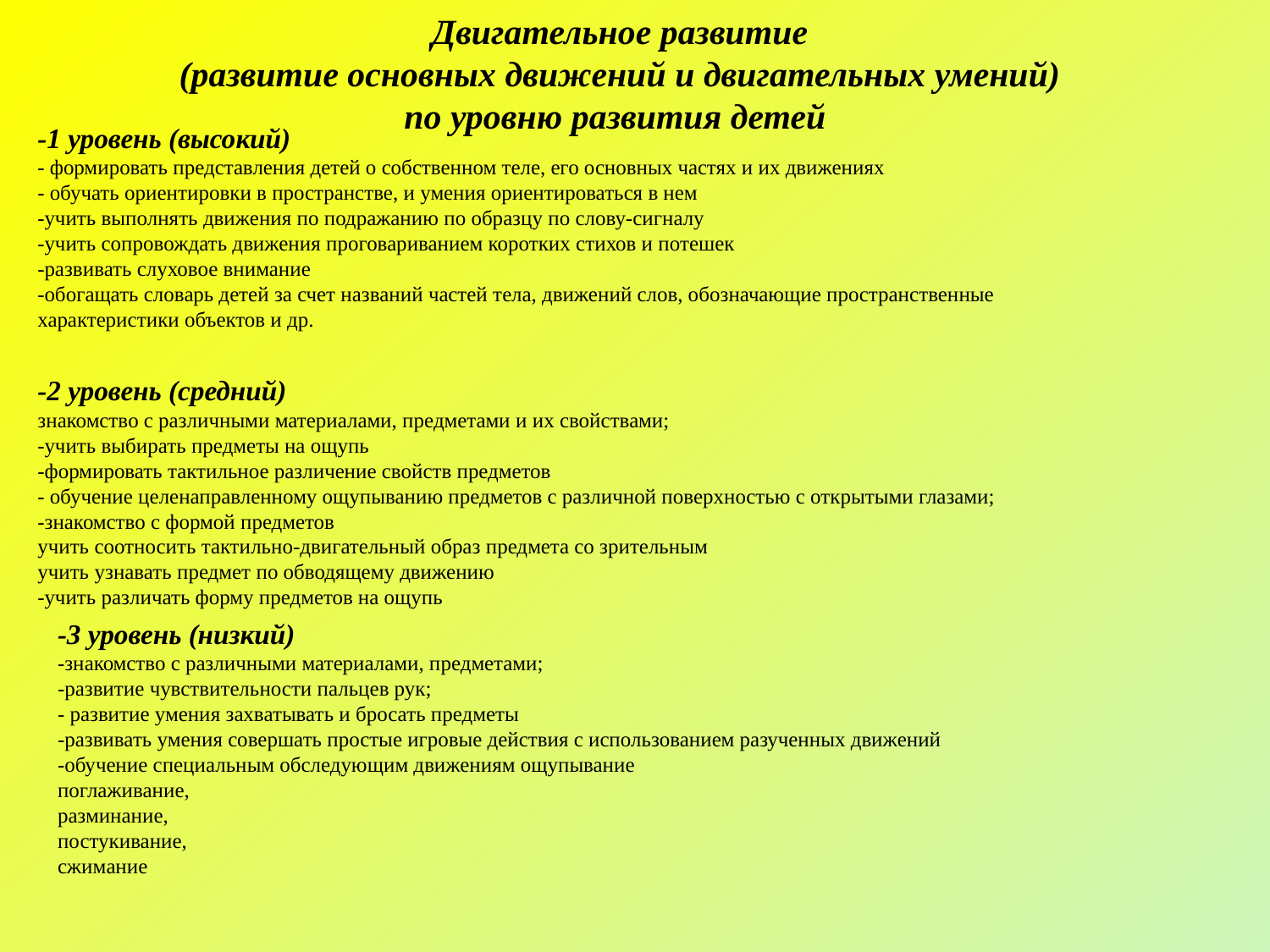

Двигательное развитие
(развитие основных движений и двигательных умений)
по уровню развития детей

-1 уровень (высокий)
- формировать представления детей о собственном теле, его основных частях и их движениях
- обучать ориентировки в пространстве, и умения ориентироваться в нем
-учить выполнять движения по подражанию по образцу по слову-сигналу
-учить сопровождать движения проговариванием коротких стихов и потешек
-развивать слуховое внимание
-обогащать словарь детей за счет названий частей тела, движений слов, обозначающие пространственные характеристики объектов и др.

-2 уровень (средний)
знакомство с различными материалами, предметами и их свойствами;
-учить выбирать предметы на ощупь
-формировать тактильное различение свойств предметов
- обучение целенаправленному ощупыванию предметов с различной поверхностью с открытыми глазами;
-знакомство с формой предметов
учить соотносить тактильно-двигательный образ предмета со зрительным
учить узнавать предмет по обводящему движению
-учить различать форму предметов на ощупь
-3 уровень (низкий)
-знакомство с различными материалами, предметами;
-развитие чувствительности пальцев рук;
- развитие умения захватывать и бросать предметы
-развивать умения совершать простые игровые действия с использованием разученных движений
-обучение специальным обследующим движениям ощупывание
поглаживание,
разминание,
постукивание,
сжимание